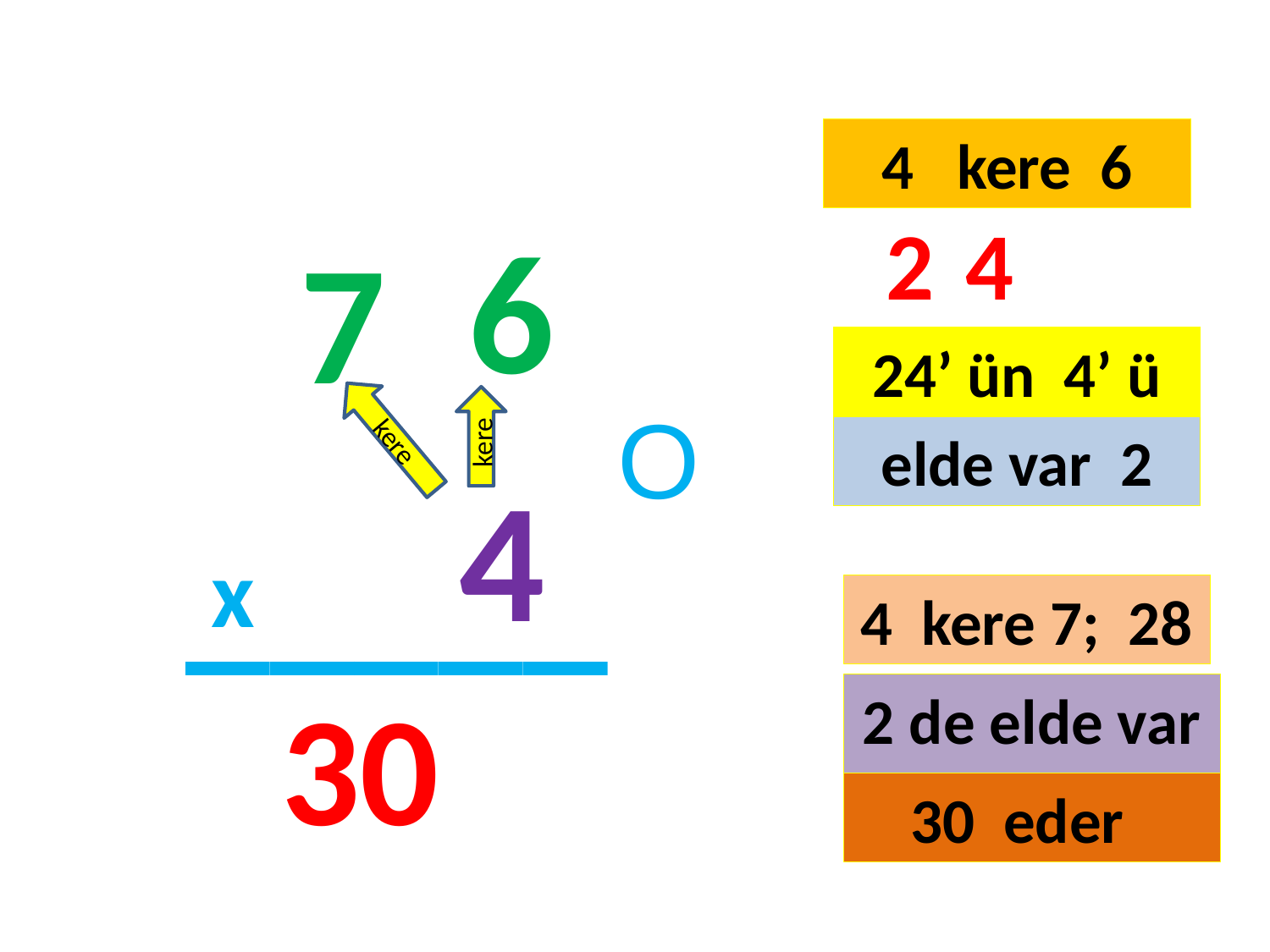

4   kere  6
6
2
4
7
#

24’ ün  4’ ü
kere
kere
O
elde var  2

4
_____

x
4  kere 7;  28
30
2 de elde var
30  eder